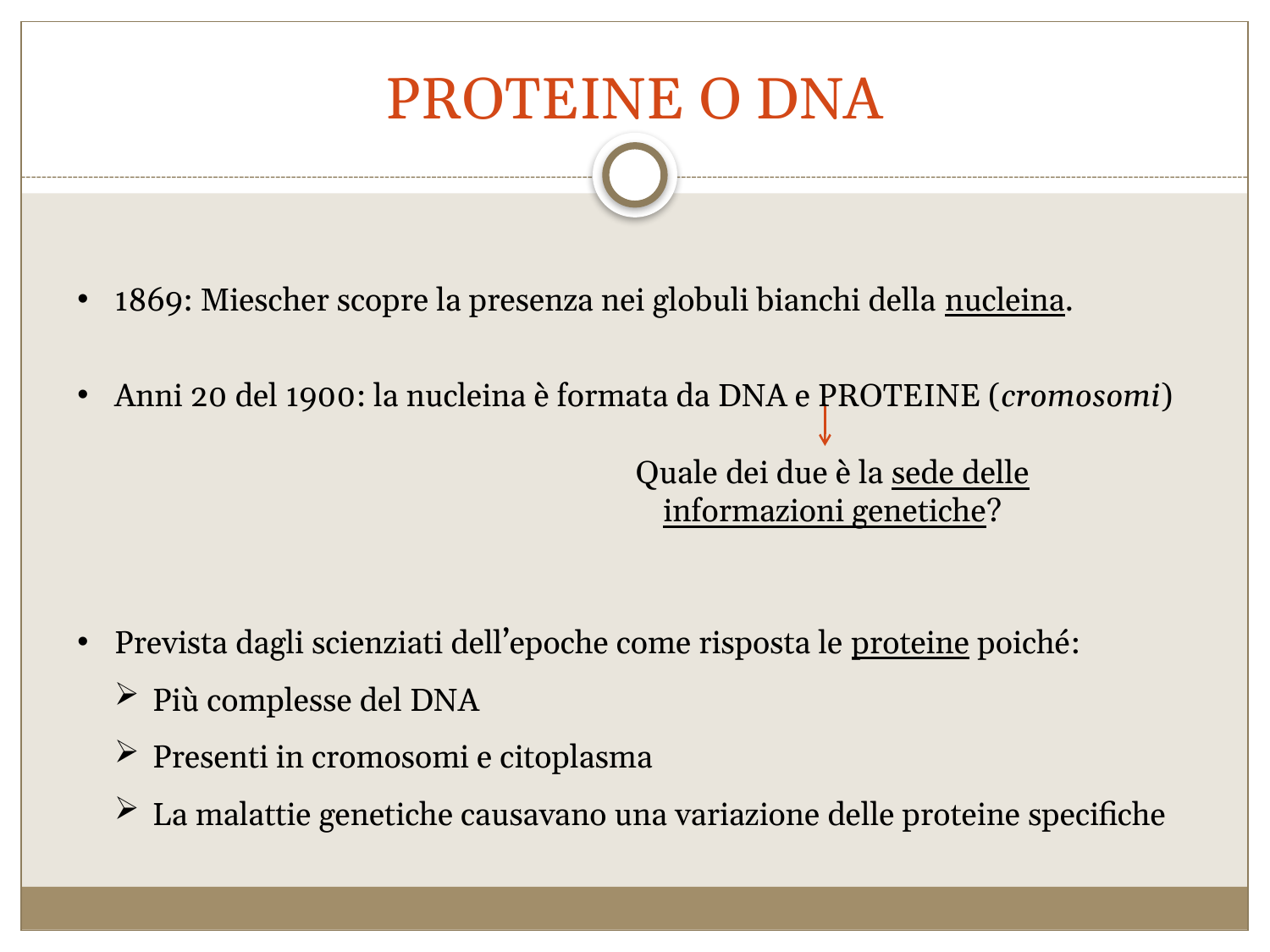

# PROTEINE O DNA
1869: Miescher scopre la presenza nei globuli bianchi della nucleina.
Anni 20 del 1900: la nucleina è formata da DNA e PROTEINE (cromosomi)

Prevista dagli scienziati dell’epoche come risposta le proteine poiché:
Più complesse del DNA
Presenti in cromosomi e citoplasma
La malattie genetiche causavano una variazione delle proteine specifiche
Quale dei due è la sede delle informazioni genetiche?